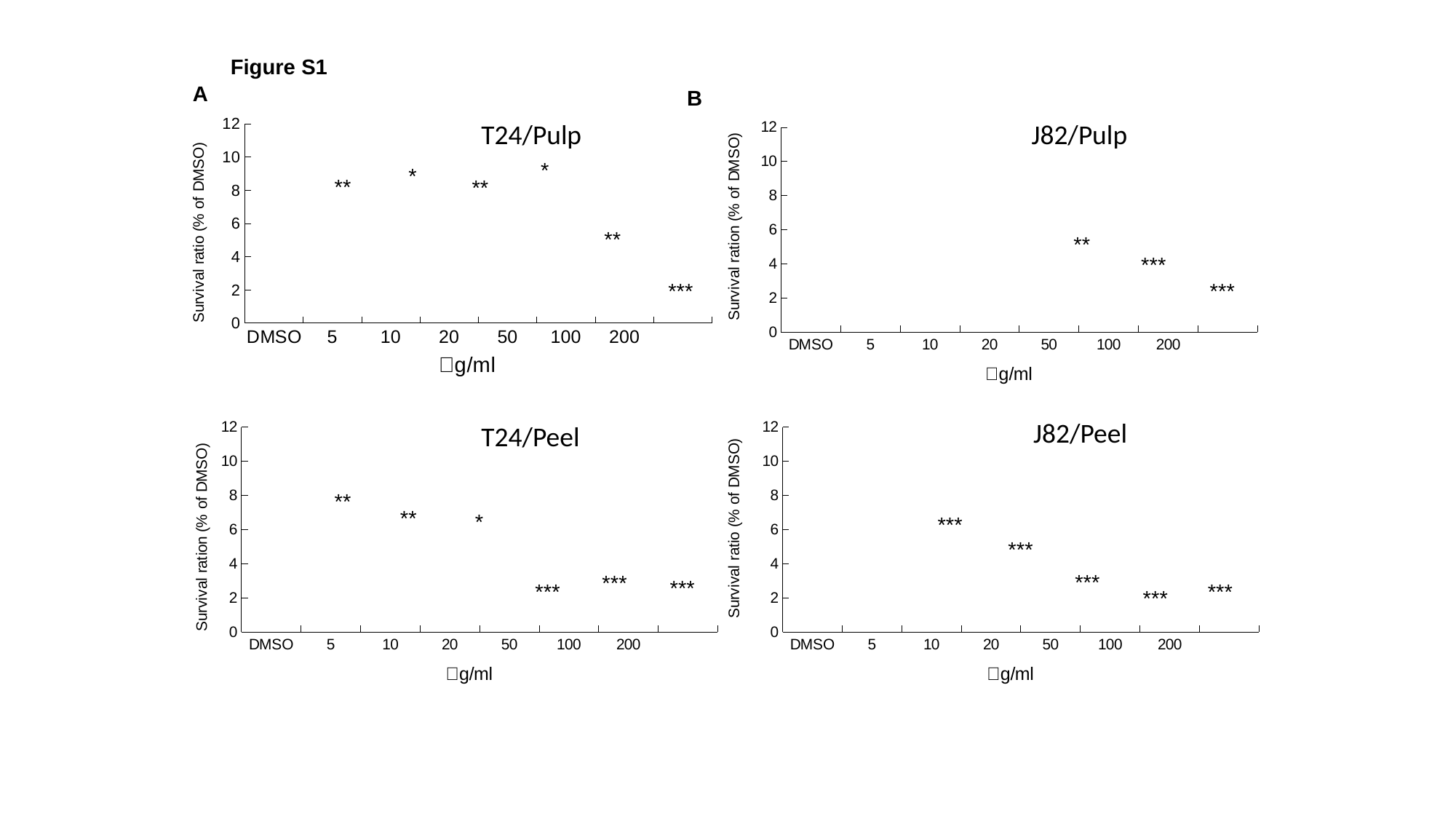

Figure S1
A
B

### Chart

| Category |  |
|---|---|
| DMSO | 100.0 |
| 5 | 74.12008281573499 |
| 10 | 80.07246376811594 |
| 20 | 73.65424430641822 |
| 50 | 83.90269151138718 |
| 100 | 43.16770186335404 |
| 200 | 14.648033126293996 |

### Chart

| Category |  |
|---|---|
| DMSO | 100.0 |
| 5 | 100.31746031746032 |
| 10 | 111.45299145299144 |
| 20 | 87.86324786324785 |
| 50 | 51.599511599511594 |
| 100 | 38.046398046398046 |
| 200 | 21.61172161172161 |
T24/Pulp
J82/Pulp
*
*
**
**
**
**
***
***
***

### Chart

| Category |  |
|---|---|
| DMSO | 100.0 |
| 5 | 69.63606735469853 |
| 10 | 57.84899511135253 |
| 20 | 44.43237370994026 |
| 50 | 18.631178707224333 |
| 100 | 22.813688212927758 |
| 200 | 21.89027702335687 |

### Chart

| Category |  |
|---|---|
| DMSO | 100.0 |
| 5 | 79.8082684242061 |
| 10 | 57.04014379868185 |
| 20 | 44.06830437387657 |
| 50 | 26.06351108448172 |
| 100 | 17.0760934691432 |
| 200 | 18.813660874775312 |
J82/Peel
T24/Peel
**
**
*
***
***
***
***
***
***
***
***